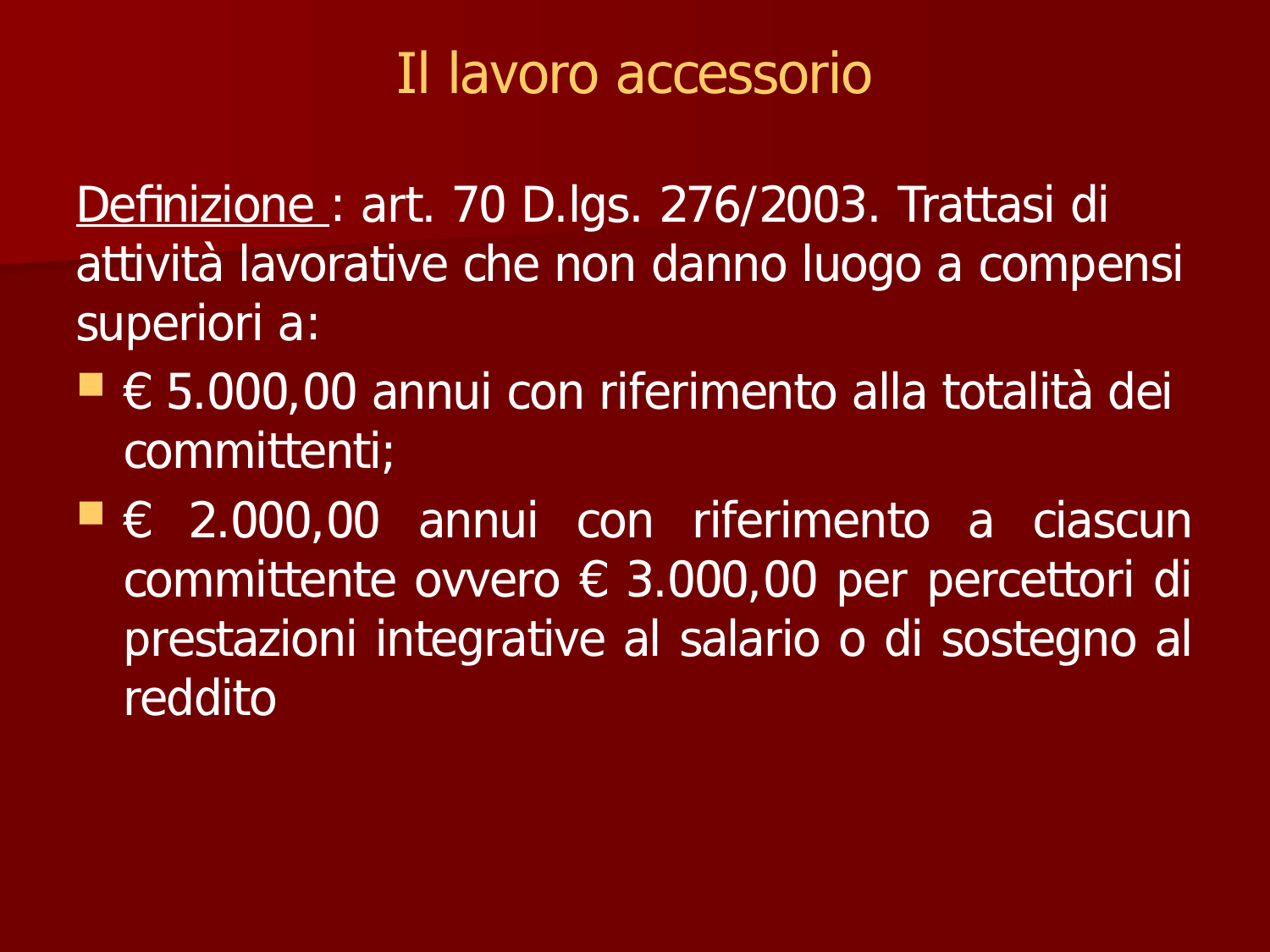

# Il lavoro accessorio
Definizione : art. 70 D.lgs. 276/2003. Trattasi di attività lavorative che non danno luogo a compensi superiori a:
€ 5.000,00 annui con riferimento alla totalità dei committenti;
€ 2.000,00 annui con riferimento a ciascun committente ovvero € 3.000,00 per percettori di prestazioni integrative al salario o di sostegno al reddito